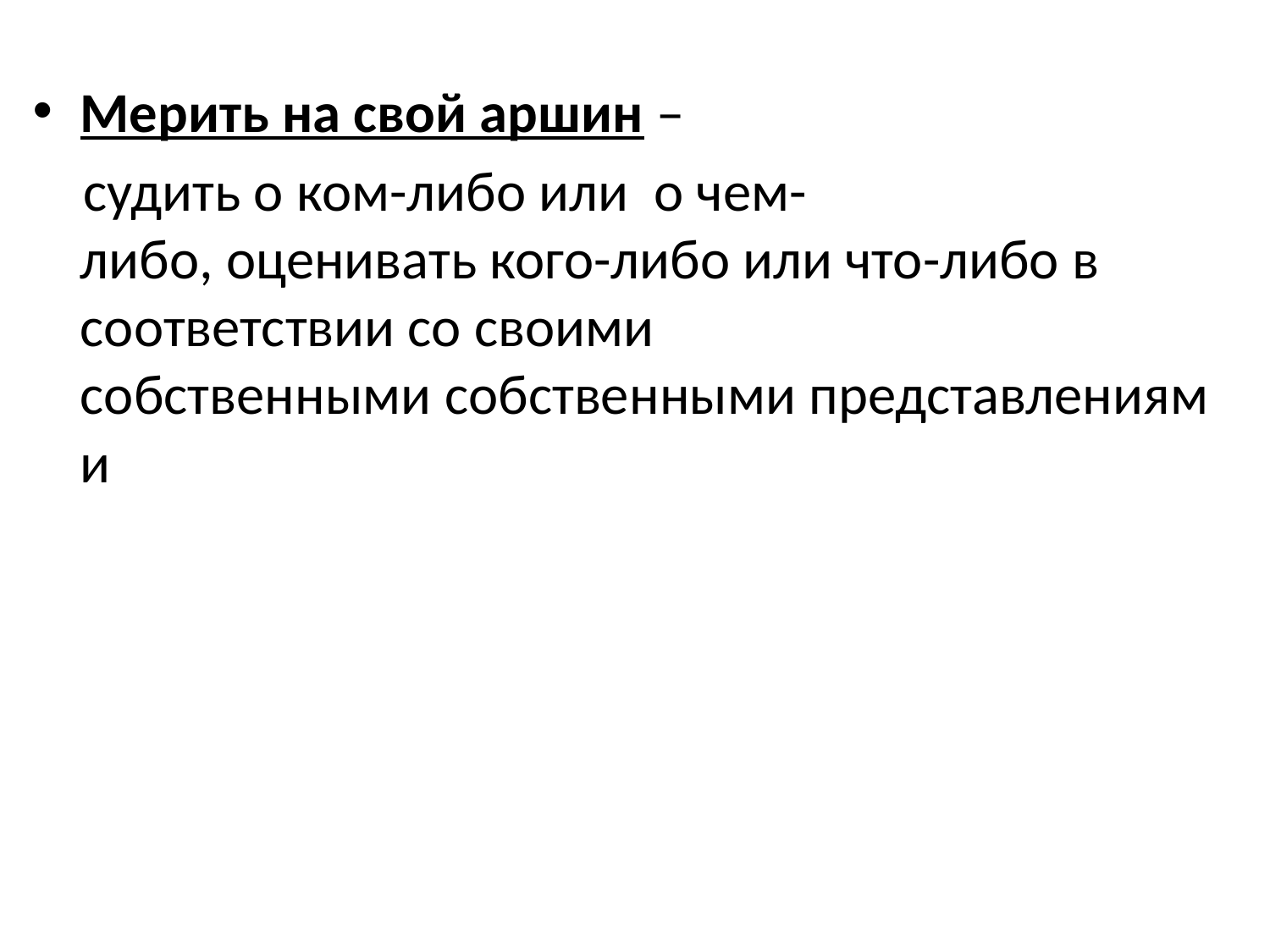

Мерить на свой аршин –
    судить о ком-либо или  о чем-либо, оценивать кого-либо или что-либо в соответствии со своими собственными собственными представлениями